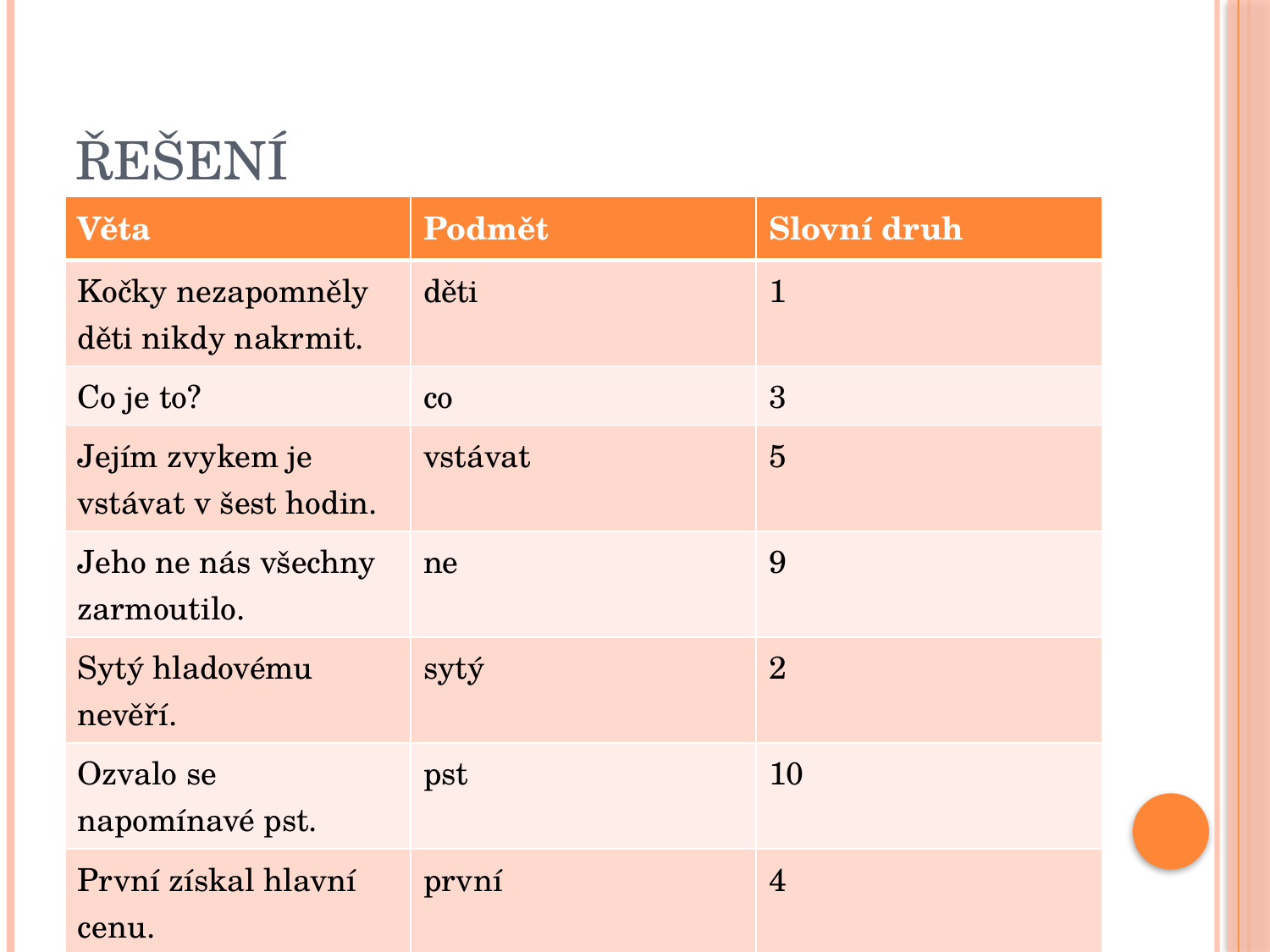

# řešení
| Věta | Podmět | Slovní druh |
| --- | --- | --- |
| Kočky nezapomněly děti nikdy nakrmit. | děti | 1 |
| Co je to? | co | 3 |
| Jejím zvykem je vstávat v šest hodin. | vstávat | 5 |
| Jeho ne nás všechny zarmoutilo. | ne | 9 |
| Sytý hladovému nevěří. | sytý | 2 |
| Ozvalo se napomínavé pst. | pst | 10 |
| První získal hlavní cenu. | první | 4 |
| Každé proč má své proto. | proč | 6 |